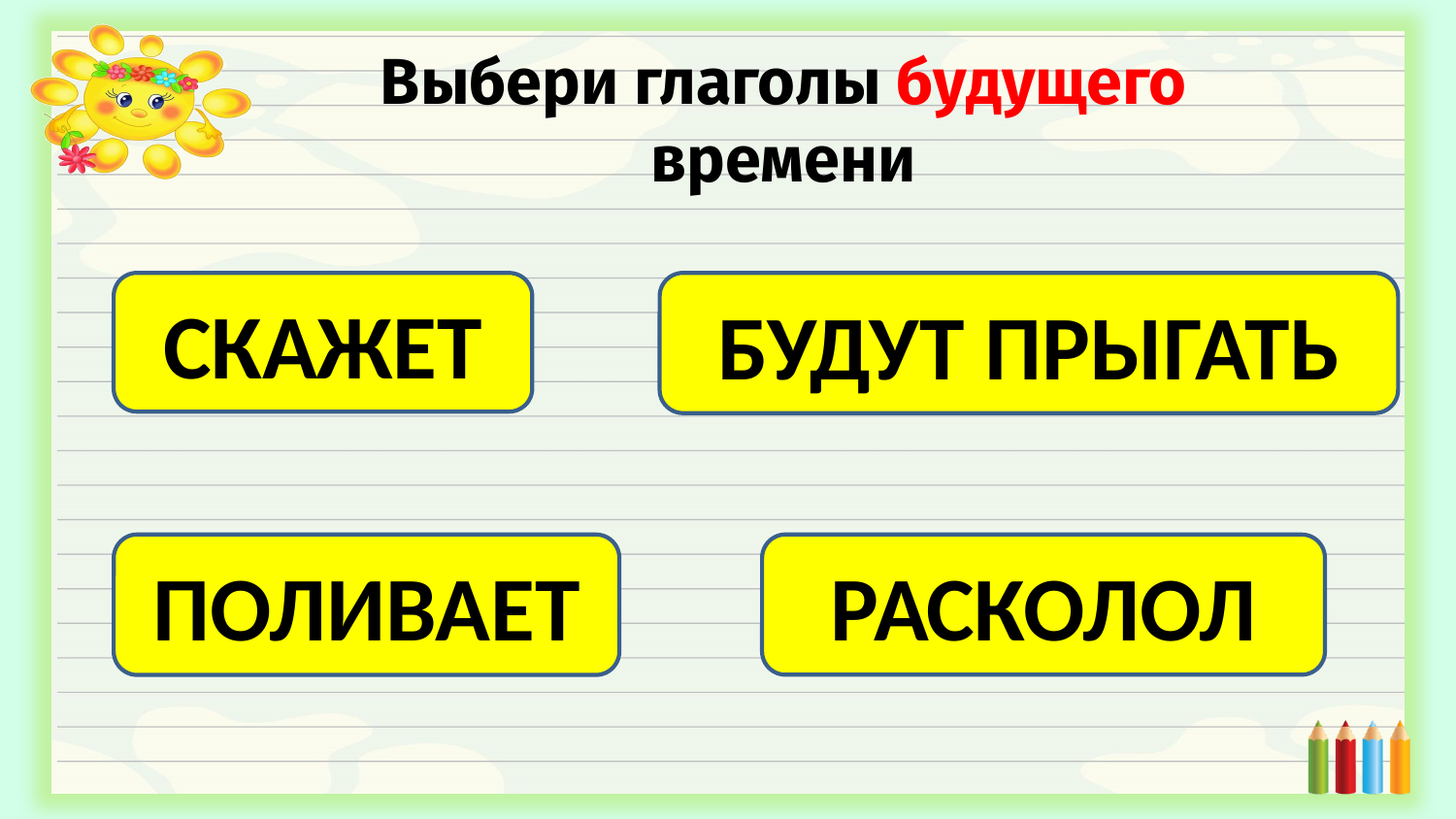

Выбери глаголы будущего времени
СКАЖЕТ
БУДУТ ПРЫГАТЬ
ПОЛИВАЕТ
РАСКОЛОЛ